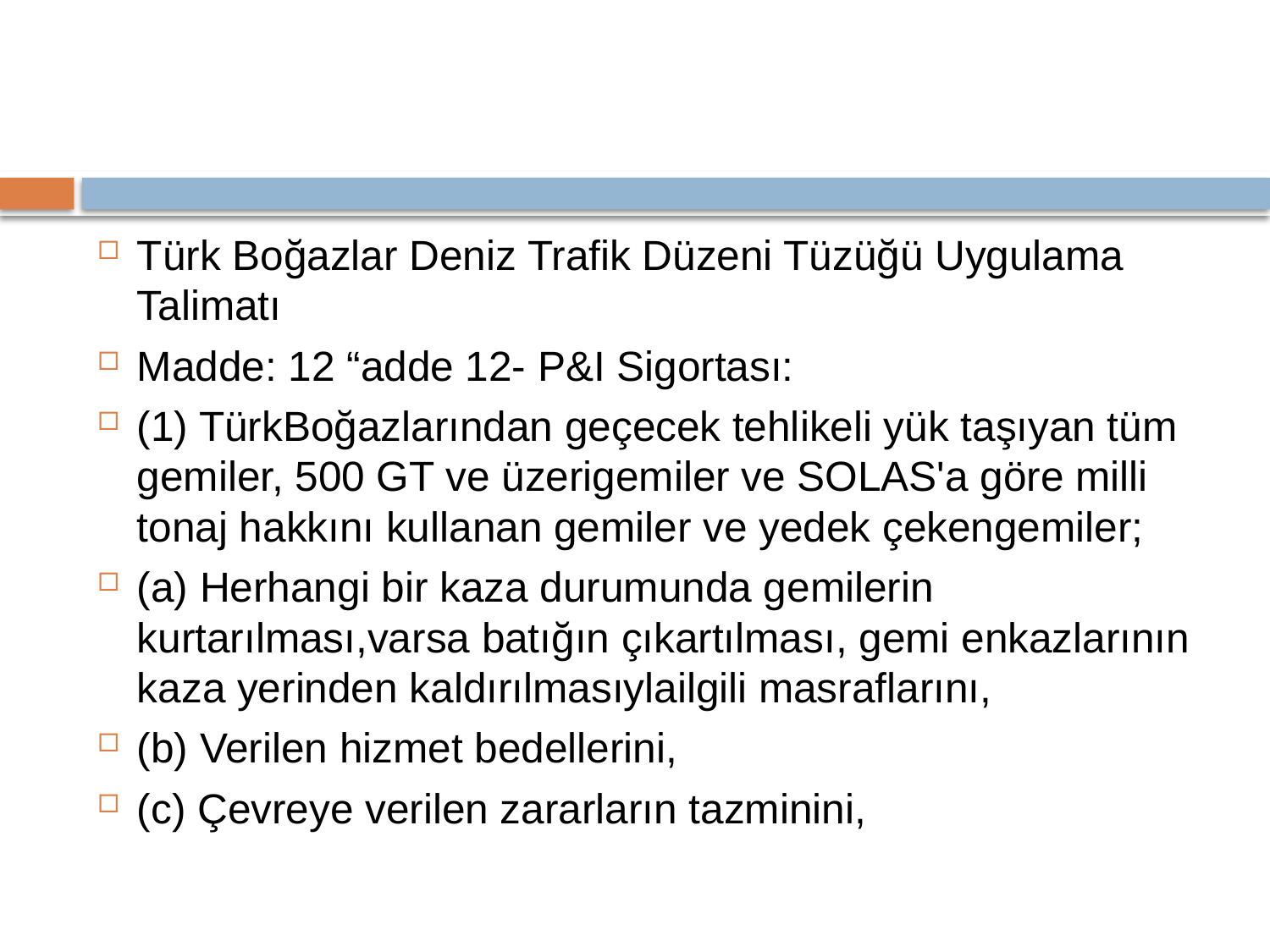

Türk Boğazlar Deniz Trafik Düzeni Tüzüğü Uygulama Talimatı
Madde: 12 “adde 12- P&I Sigortası:
(1) TürkBoğazlarından geçecek tehlikeli yük taşıyan tüm gemiler, 500 GT ve üzerigemiler ve SOLAS'a göre milli tonaj hakkını kullanan gemiler ve yedek çekengemiler;
(a) Herhangi bir kaza durumunda gemilerin kurtarılması,varsa batığın çıkartılması, gemi enkazlarının kaza yerinden kaldırılmasıylailgili masraflarını,
(b) Verilen hizmet bedellerini,
(c) Çevreye verilen zararların tazminini,